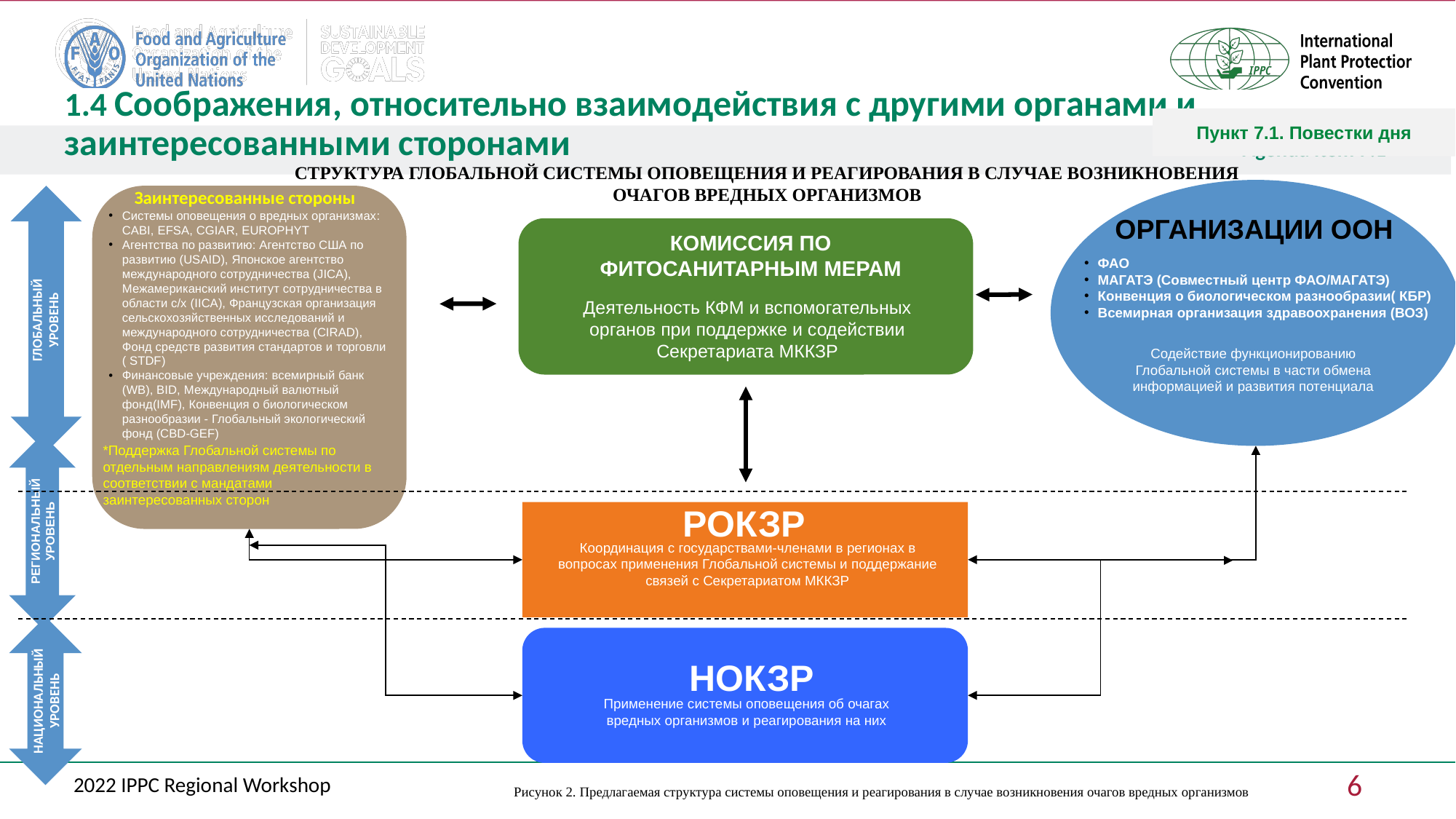

# 1.4 Соображения, относительно взаимодействия с другими органами и заинтересованными сторонами
Пункт 7.1. Повестки дня
СТРУКТУРА ГЛОБАЛЬНОЙ СИСТЕМЫ ОПОВЕЩЕНИЯ И РЕАГИРОВАНИЯ В СЛУЧАЕ ВОЗНИКНОВЕНИЯ ОЧАГОВ ВРЕДНЫХ ОРГАНИЗМОВ

Заинтересованные стороны
Системы оповещения о вредных организмах: CABI, EFSA, CGIAR, EUROPHYT
Агентства по развитию: Агентство США по развитию (USAID), Японское агентство международного сотрудничества (JICA), Межамериканский институт сотрудничества в области с/х (IICA), Французская организация сельскохозяйственных исследований и международного сотрудничества (CIRAD), Фонд средств развития стандартов и торговли ( STDF)
Финансовые учреждения: всемирный банк (WB), BID, Международный валютный фонд(IMF), Конвенция о биологическом разнообразии - Глобальный экологический фонд (CBD-GEF)
ОРГАНИЗАЦИИ ООН

КОМИССИЯ ПО ФИТОСАНИТАРНЫМ МЕРАМ
ФАО
МАГАТЭ (Совместный центр ФАО/МАГАТЭ)
Конвенция о биологическом разнообразии( КБР)
Всемирная организация здравоохранения (ВОЗ)
Деятельность КФМ и вспомогательных органов при поддержке и содействии Секретариата МККЗР
ГЛОБАЛЬНЫЙ УРОВЕНЬ
Содействие функционированию Глобальной системы в части обмена информацией и развития потенциала
РЕГИОНАЛЬНЫЙ УРОВЕНЬ
*Поддержка Глобальной системы по отдельным направлениям деятельности в соответствии с мандатами заинтересованных сторон
РОКЗР

Координация с государствами-членами в регионах в вопросах применения Глобальной системы и поддержание связей с Секретариатом МККЗР
НАЦИОНАЛЬНЫЙ УРОВЕНЬ

НОКЗР
Применение системы оповещения об очагах вредных организмов и реагирования на них
Рисунок 2. Предлагаемая структура системы оповещения и реагирования в случае возникновения очагов вредных организмов